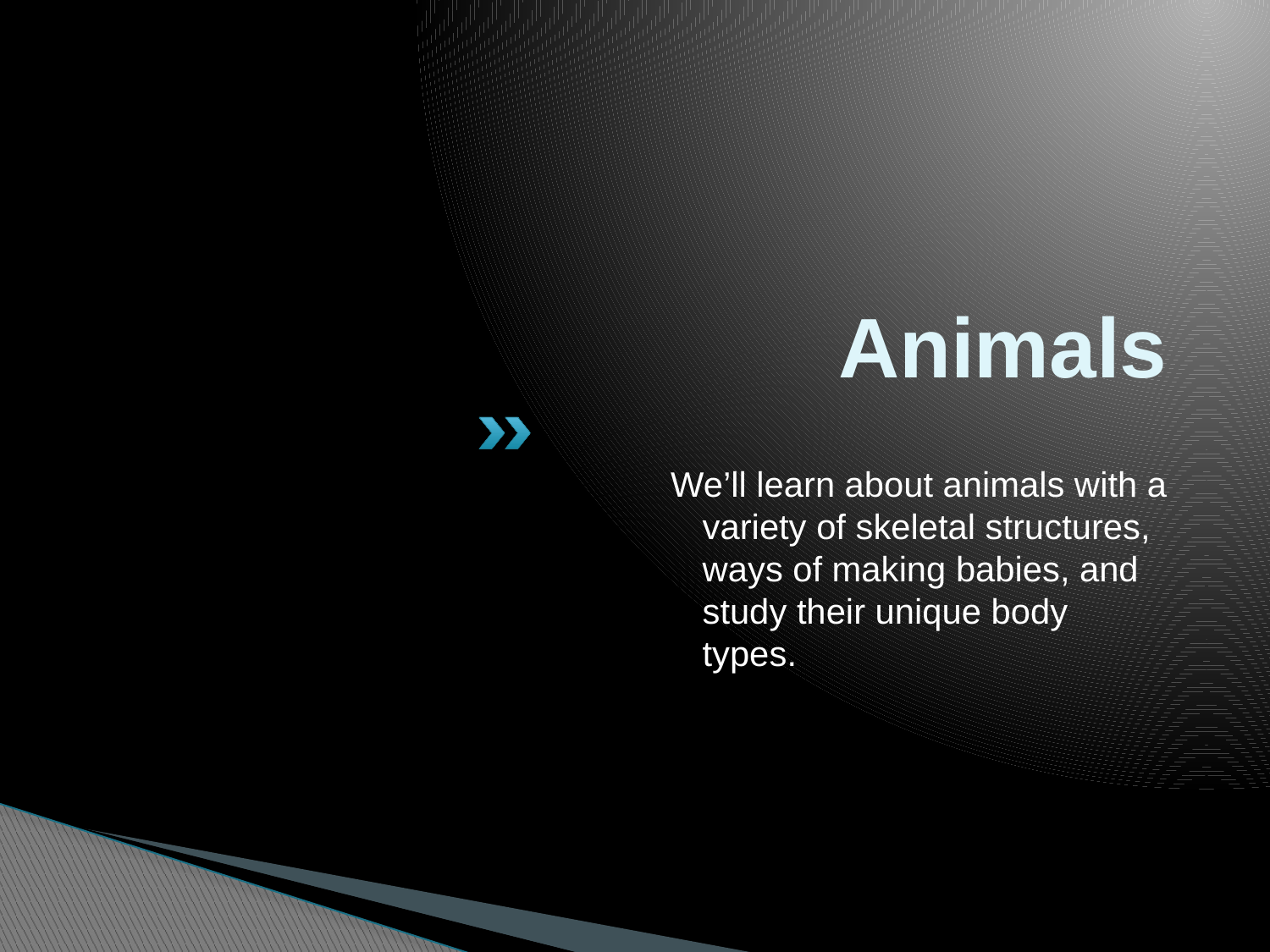

# Animals

We’ll learn about animals with a variety of skeletal structures, ways of making babies, and study their unique body types.